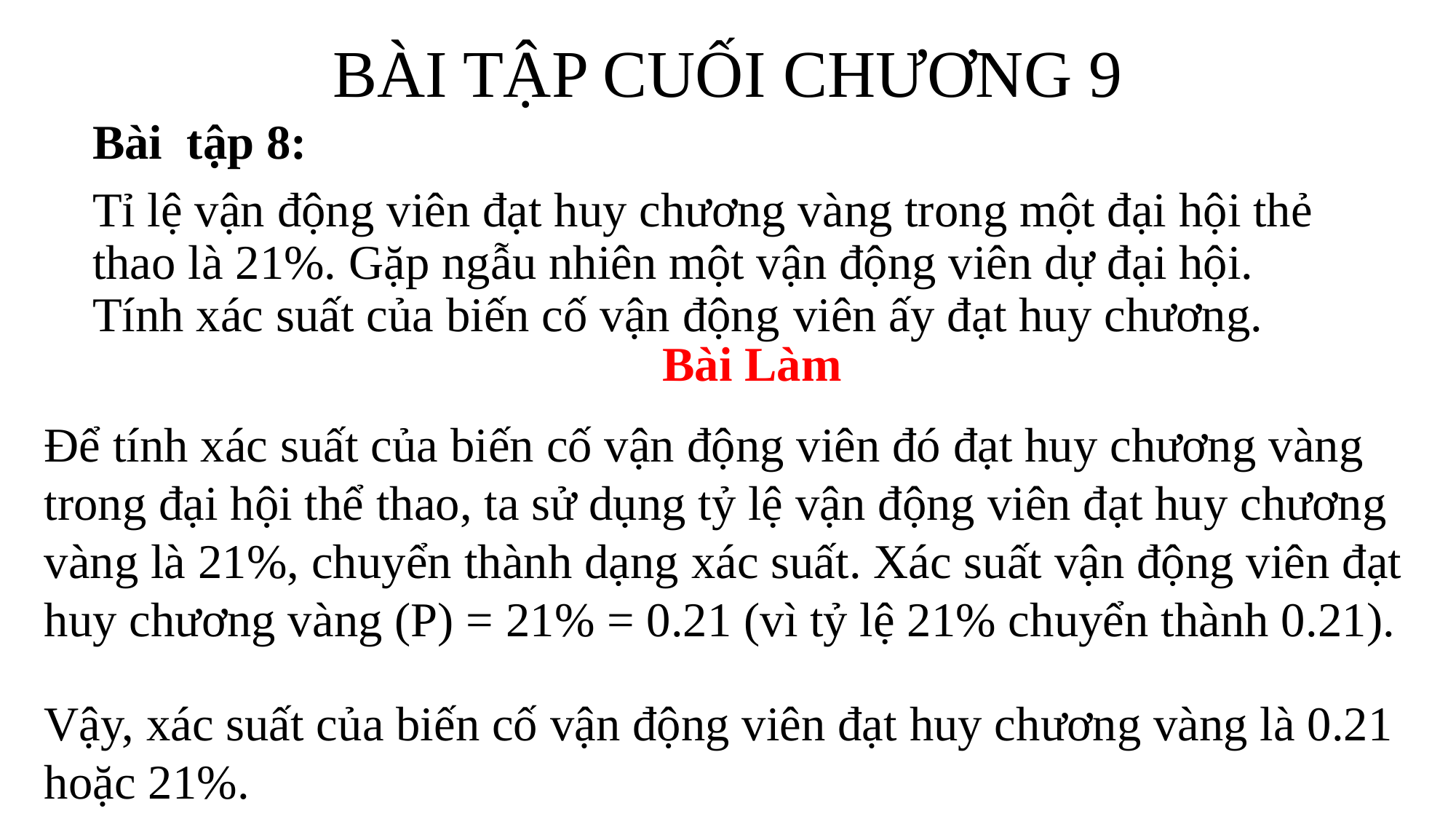

BÀI TẬP CUỐI CHƯƠNG 9
Bài  tập 8:
Tỉ lệ vận động viên đạt huy chương vàng trong một đại hội thẻ thao là 21%. Gặp ngẫu nhiên một vận động viên dự đại hội. Tính xác suất của biến cố vận động viên ấy đạt huy chương.

Bài Làm
Để tính xác suất của biến cố vận động viên đó đạt huy chương vàng trong đại hội thể thao, ta sử dụng tỷ lệ vận động viên đạt huy chương vàng là 21%, chuyển thành dạng xác suất. Xác suất vận động viên đạt huy chương vàng (P) = 21% = 0.21 (vì tỷ lệ 21% chuyển thành 0.21).
Vậy, xác suất của biến cố vận động viên đạt huy chương vàng là 0.21 hoặc 21%.